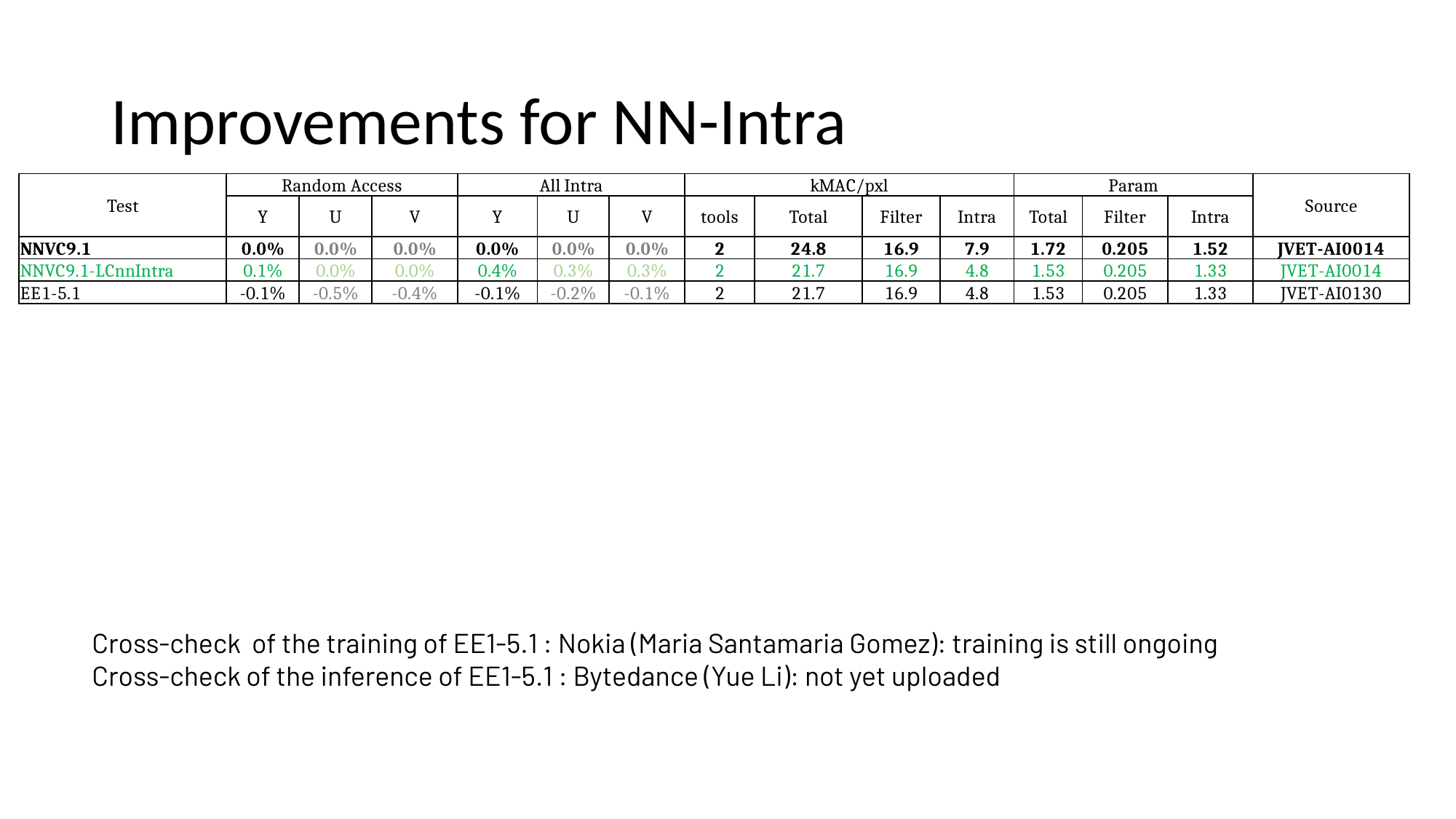

# Improvements for NN-Intra
| Test | Random Access |  |  | All Intra |  |  | kMAC/pxl |  |  |  | Param |  |  | Source |
| --- | --- | --- | --- | --- | --- | --- | --- | --- | --- | --- | --- | --- | --- | --- |
|  | Y | U | V | Y | U | V | tools | Total | Filter | Intra | Total | Filter | Intra |  |
| NNVC9.1 | 0.0% | 0.0% | 0.0% | 0.0% | 0.0% | 0.0% | 2 | 24.8 | 16.9 | 7.9 | 1.72 | 0.205 | 1.52 | JVET-AI0014 |
| NNVC9.1-LCnnIntra | 0.1% | 0.0% | 0.0% | 0.4% | 0.3% | 0.3% | 2 | 21.7 | 16.9 | 4.8 | 1.53 | 0.205 | 1.33 | JVET-AI0014 |
| EE1-5.1 | -0.1% | -0.5% | -0.4% | -0.1% | -0.2% | -0.1% | 2 | 21.7 | 16.9 | 4.8 | 1.53 | 0.205 | 1.33 | JVET-AI0130 |
Cross-check  of the training of EE1-5.1 : Nokia (Maria Santamaria Gomez): training is still ongoing
Cross-check of the inference of EE1-5.1 : Bytedance (Yue Li): not yet uploaded